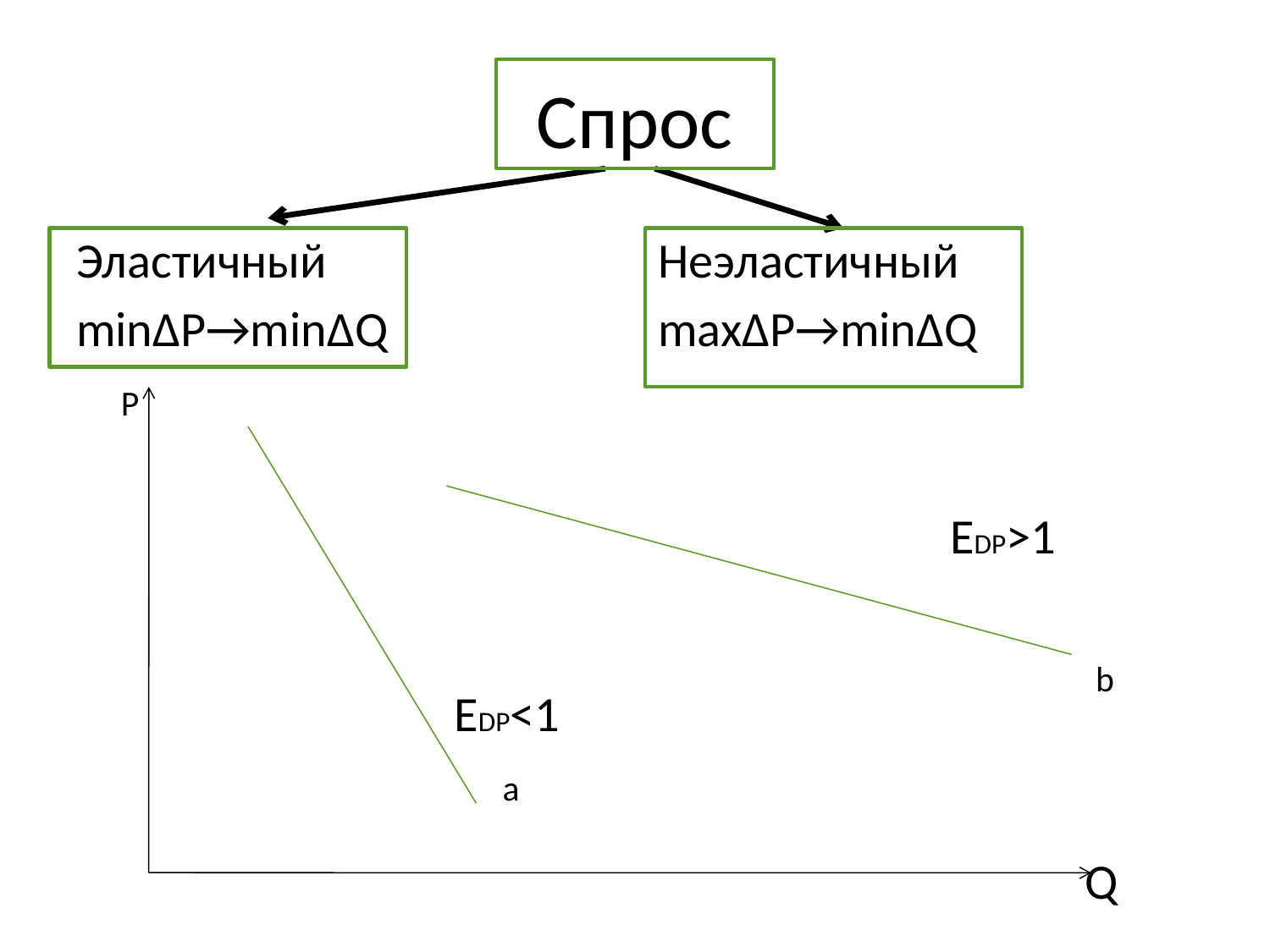

# Спрос

Эластичный
min∆P→min∆Q
    P

                                               EDP<1
                                      a
Неэластичный
max∆P→min∆Q

                          EDP>1

                                       b

                                      Q